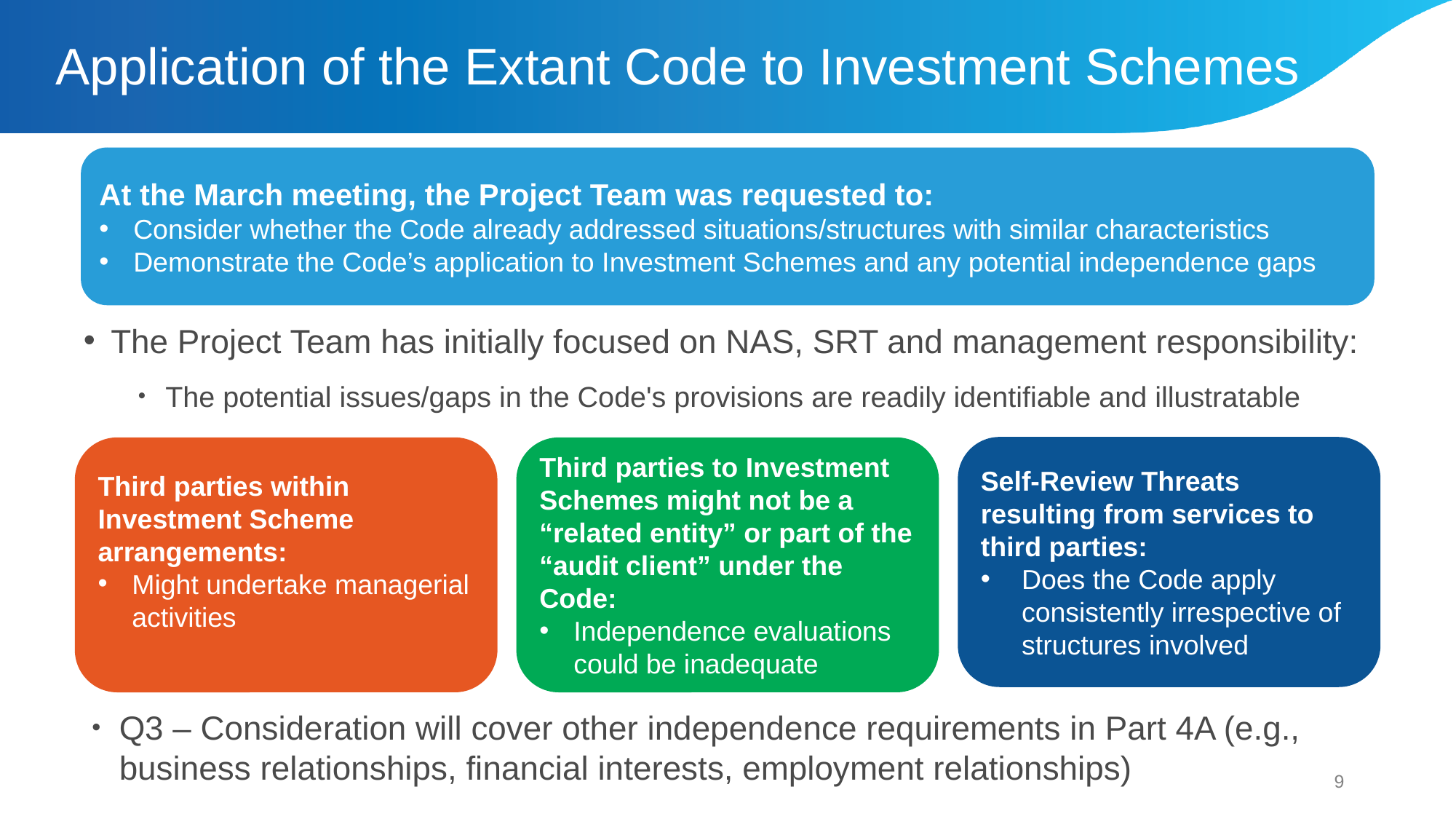

# Application of the Extant Code to Investment Schemes
At the March meeting, the Project Team was requested to:
Consider whether the Code already addressed situations/structures with similar characteristics
Demonstrate the Code’s application to Investment Schemes and any potential independence gaps
The Project Team has initially focused on NAS, SRT and management responsibility:
The potential issues/gaps in the Code's provisions are readily identifiable and illustratable
Self-Review Threats resulting from services to third parties:
Does the Code apply consistently irrespective of structures involved
Third parties within Investment Scheme arrangements:
Might undertake managerial activities

Third parties to Investment Schemes might not be a “related entity” or part of the “audit client” under the Code:
Independence evaluations could be inadequate
Q3 – Consideration will cover other independence requirements in Part 4A (e.g., business relationships, financial interests, employment relationships)
9